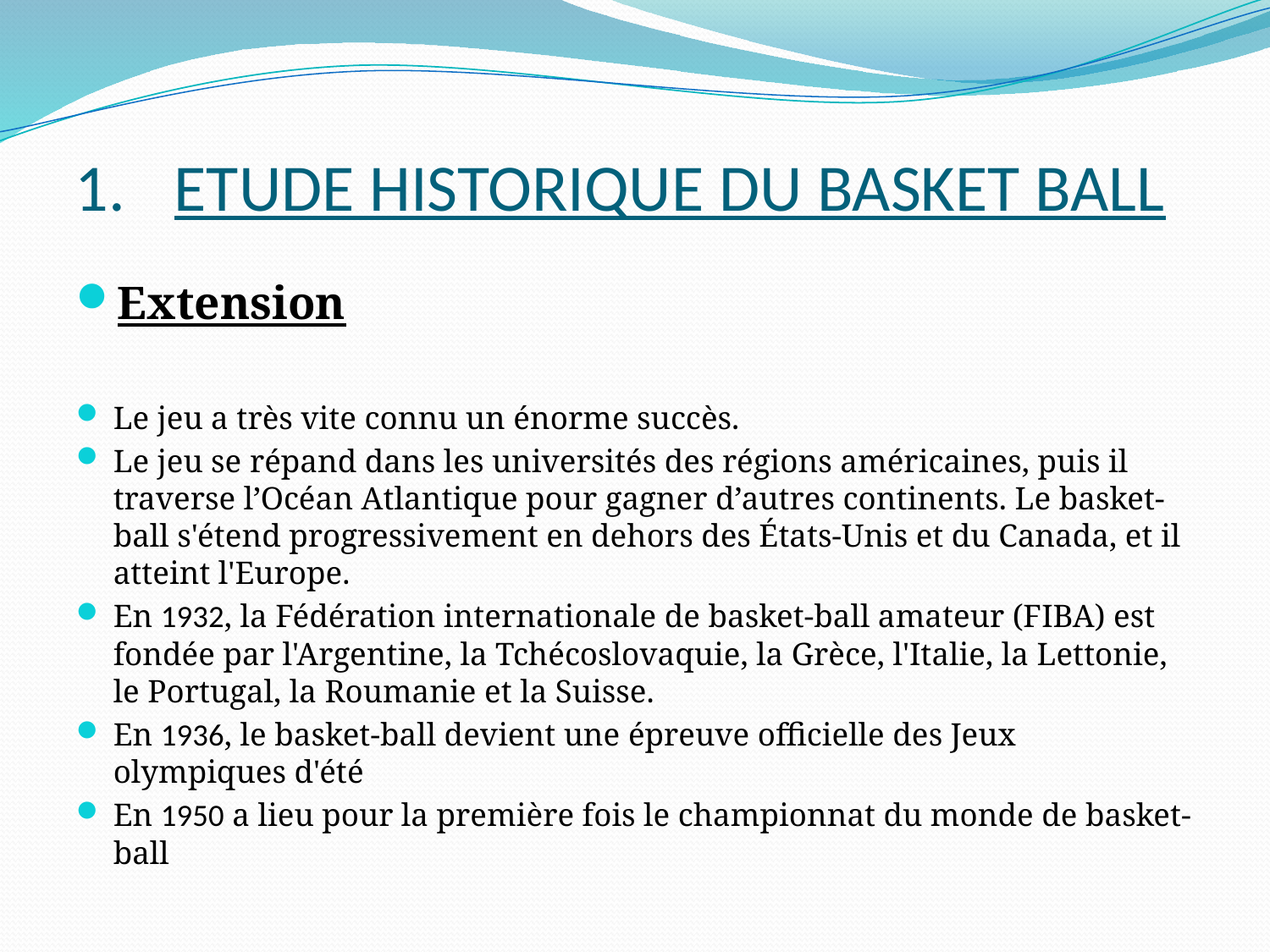

ETUDE HISTORIQUE DU BASKET BALL
Extension

Le jeu a très vite connu un énorme succès.
Le jeu se répand dans les universités des régions américaines, puis il traverse l’Océan Atlantique pour gagner d’autres continents. Le basket-ball s'étend progressivement en dehors des États-Unis et du Canada, et il atteint l'Europe.
En 1932, la Fédération internationale de basket-ball amateur (FIBA) est fondée par l'Argentine, la Tchécoslovaquie, la Grèce, l'Italie, la Lettonie, le Portugal, la Roumanie et la Suisse.
En 1936, le basket-ball devient une épreuve officielle des Jeux olympiques d'été
En 1950 a lieu pour la première fois le championnat du monde de basket-ball